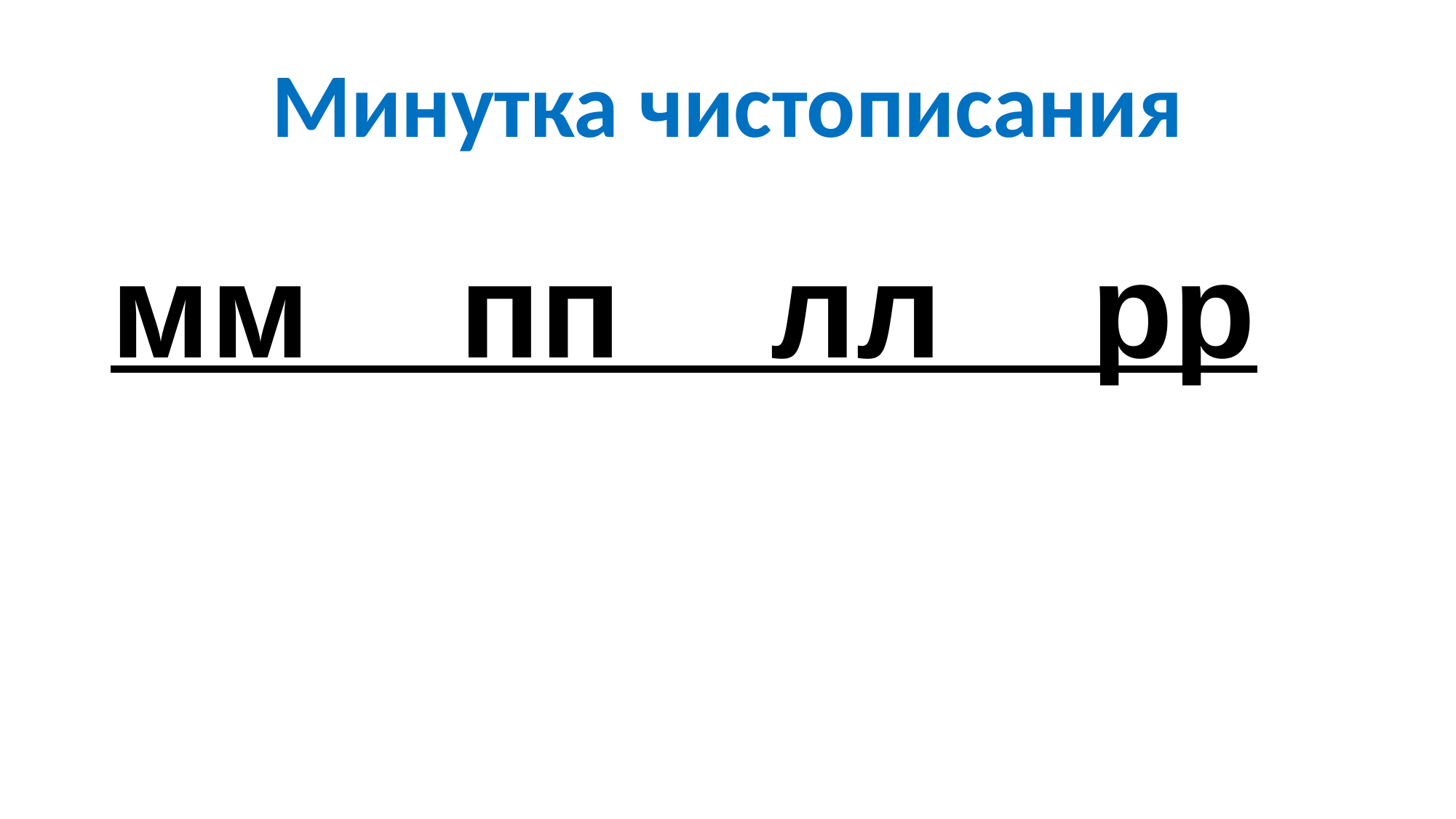

# Минутка чистописания
мм    пп    лл    рр